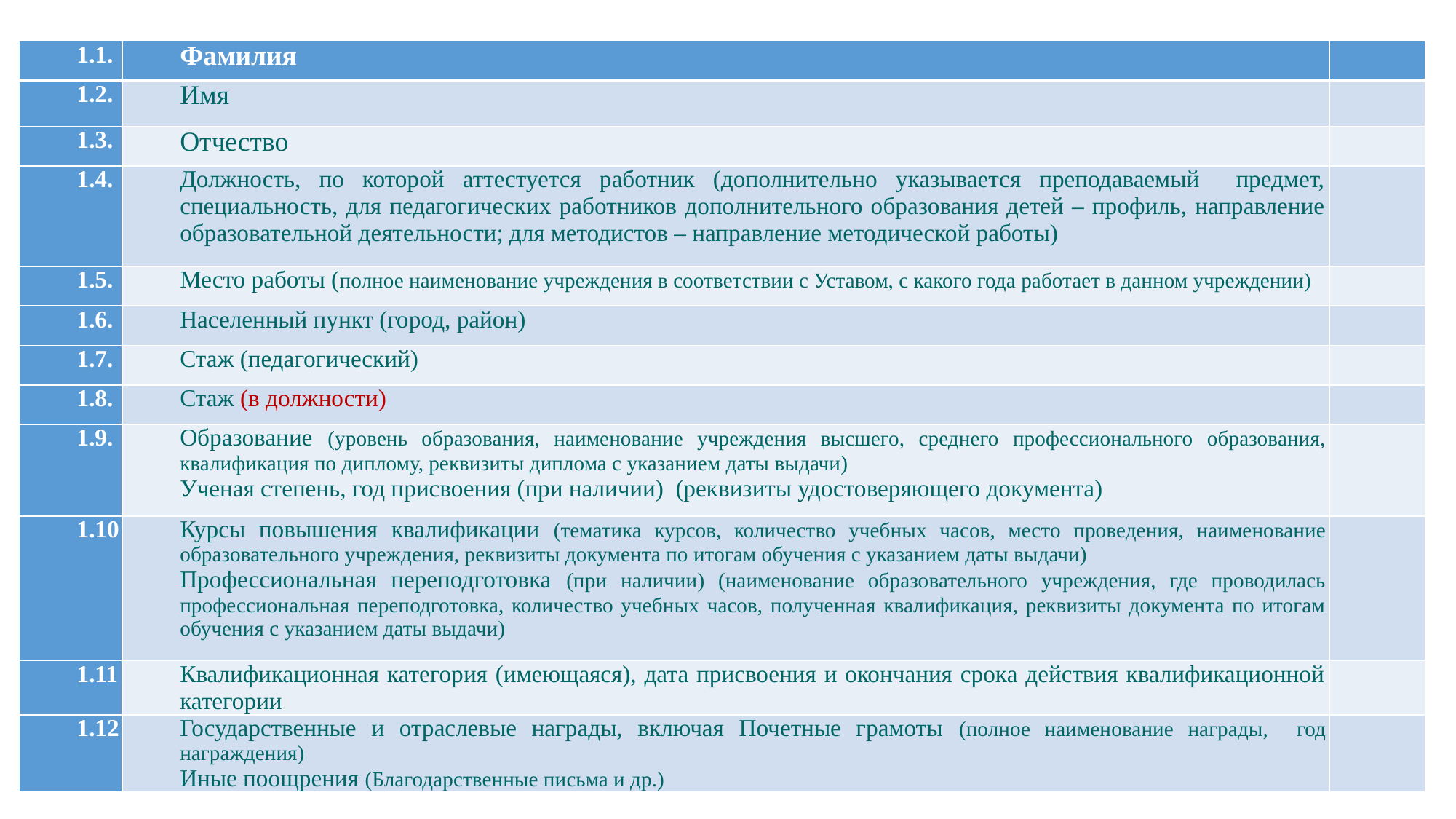

| 1.1. | Фамилия |  |
| --- | --- | --- |
| 1.2. | Имя |  |
| 1.3. | Отчество |  |
| 1.4. | Должность, по которой аттестуется работник (дополнительно указывается преподаваемый предмет, специальность, для педагогических работников дополнительного образования детей – профиль, направление образовательной деятельности; для методистов – направление методической работы) |  |
| 1.5. | Место работы (полное наименование учреждения в соответствии с Уставом, с какого года работает в данном учреждении) |  |
| 1.6. | Населенный пункт (город, район) |  |
| 1.7. | Стаж (педагогический) |  |
| 1.8. | Стаж (в должности) |  |
| 1.9. | Образование (уровень образования, наименование учреждения высшего, среднего профессионального образования, квалификация по диплому, реквизиты диплома с указанием даты выдачи) Ученая степень, год присвоения (при наличии) (реквизиты удостоверяющего документа) |  |
| 1.10 | Курсы повышения квалификации (тематика курсов, количество учебных часов, место проведения, наименование образовательного учреждения, реквизиты документа по итогам обучения с указанием даты выдачи) Профессиональная переподготовка (при наличии) (наименование образовательного учреждения, где проводилась профессиональная переподготовка, количество учебных часов, полученная квалификация, реквизиты документа по итогам обучения с указанием даты выдачи) |  |
| 1.11 | Квалификационная категория (имеющаяся), дата присвоения и окончания срока действия квалификационной категории |  |
| 1.12 | Государственные и отраслевые награды, включая Почетные грамоты (полное наименование награды, год награждения) Иные поощрения (Благодарственные письма и др.) |  |